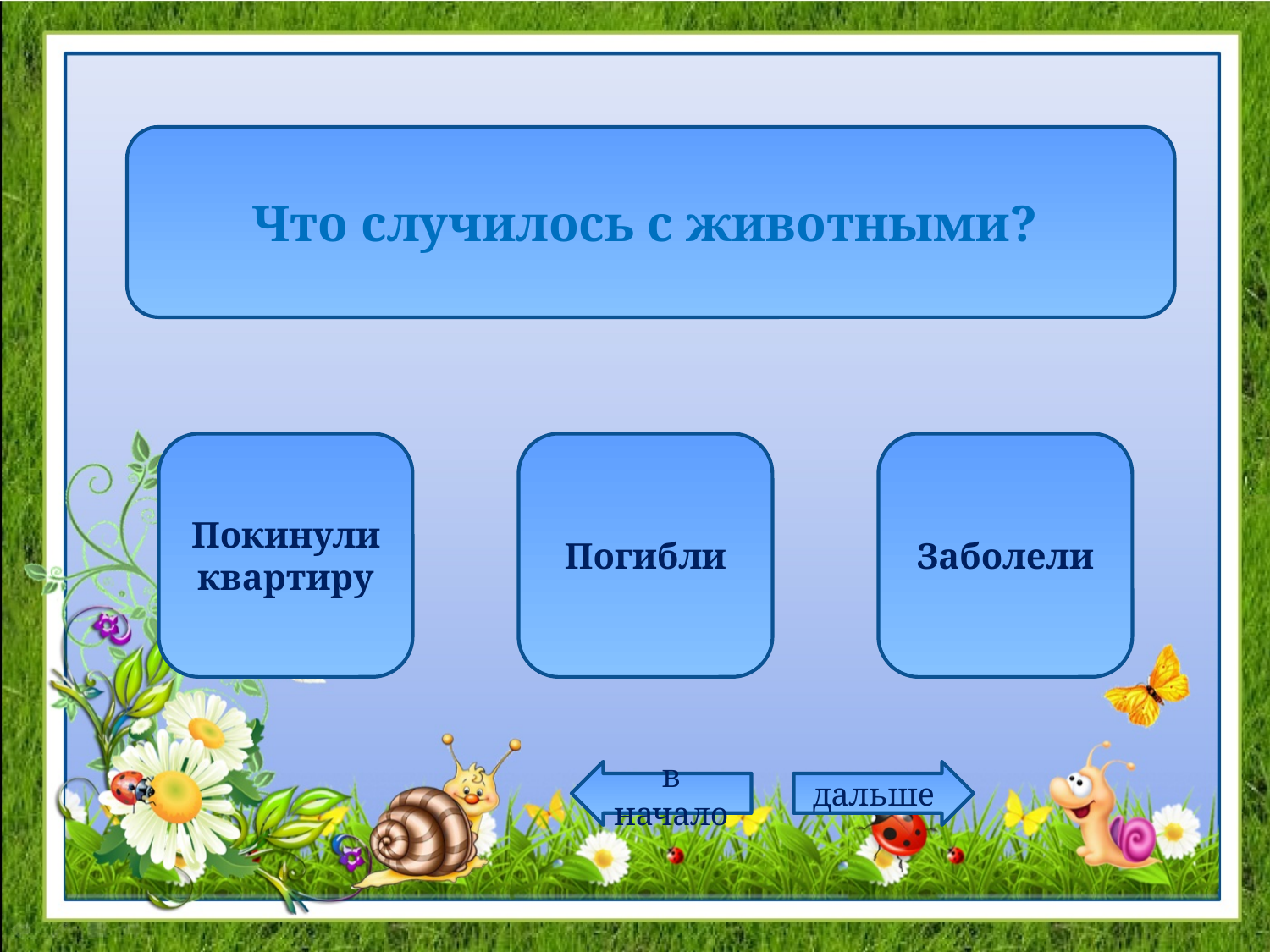

Что случилось с животными?
Покинули квартиру
Погибли
Заболели
в начало
дальше